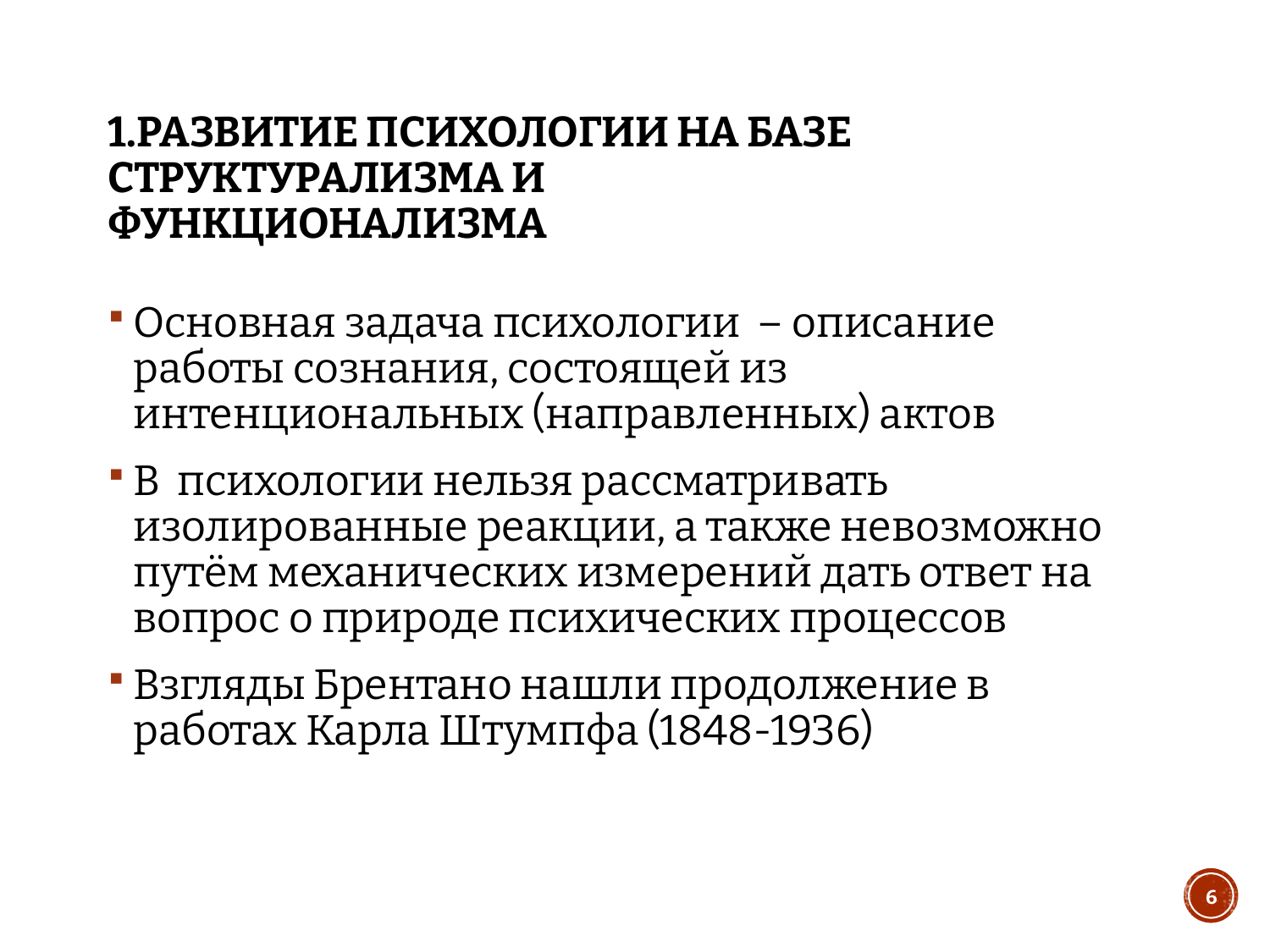

# 1.Развитие психологии на базе структурализма и функционализма
Основная задача психологии  – описание  работы сознания, состоящей из интенциональных (направленных) актов
В  психологии нельзя рассматривать изолированные реакции, а также невозможно путём механических измерений дать ответ на вопрос о природе психических процессов
Взгляды Брентано нашли продолжение в работах Карла Штумпфа (1848-1936)
6